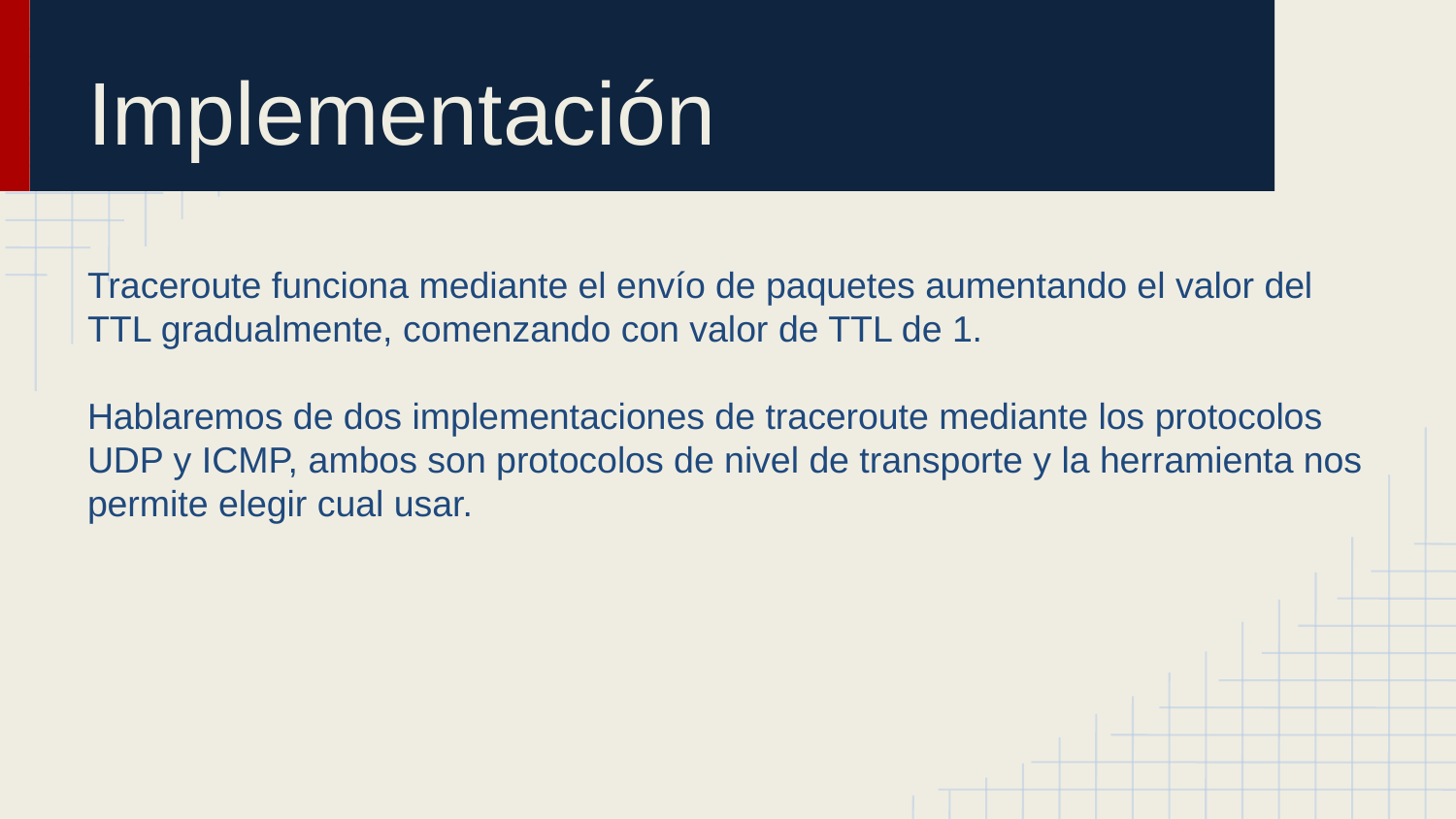

# Implementación

Traceroute funciona mediante el envío de paquetes aumentando el valor del TTL gradualmente, comenzando con valor de TTL de 1.

Hablaremos de dos implementaciones de traceroute mediante los protocolos UDP y ICMP, ambos son protocolos de nivel de transporte y la herramienta nos permite elegir cual usar.